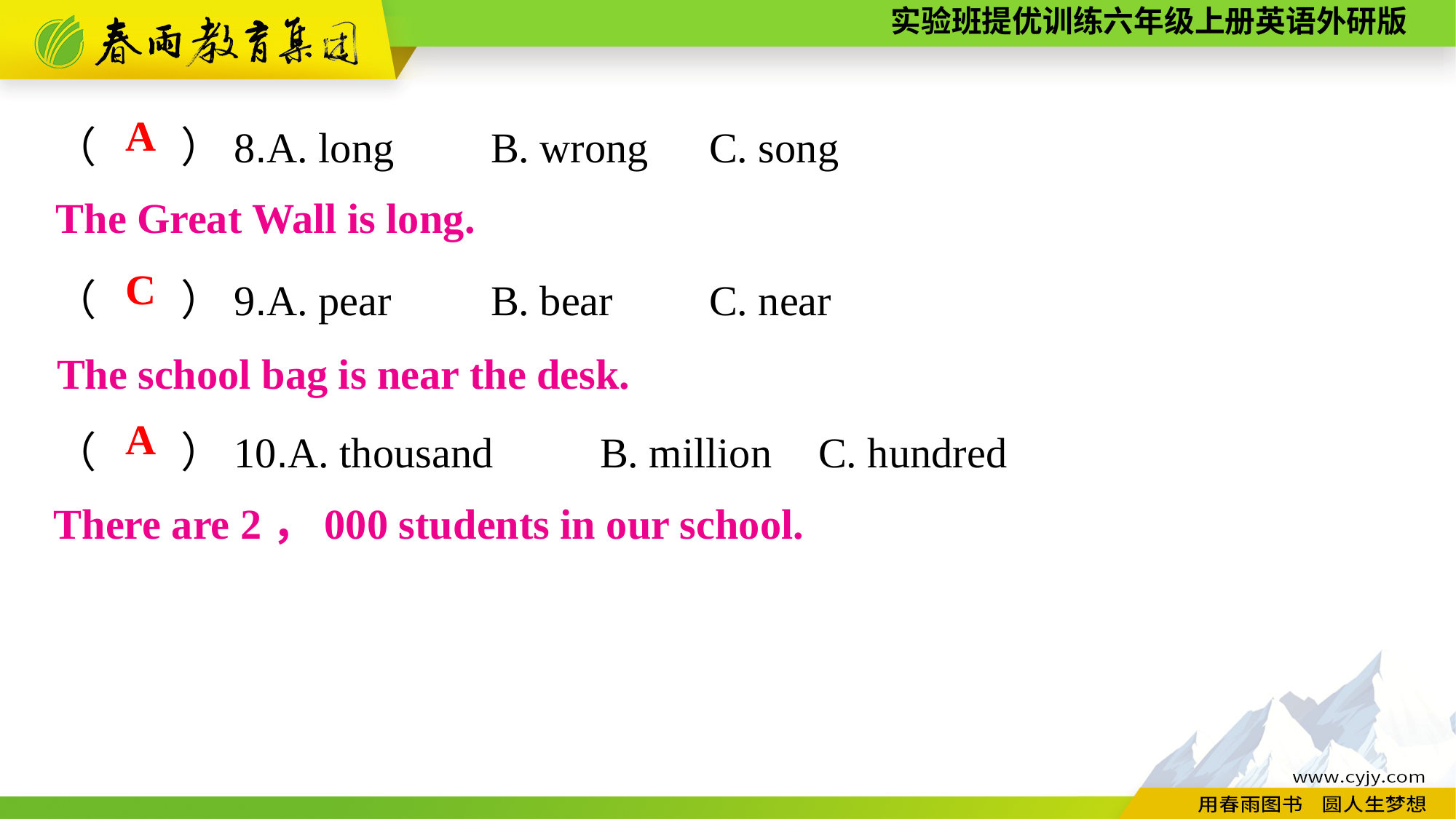

（　　）8.A. long	B. wrong	C. song

（　　）9.A. pear	B. bear	C. near

（　　）10.A. thousand	B. million	C. hundred
A
The Great Wall is long.
C
The school bag is near the desk.
A
There are 2，000 students in our school.